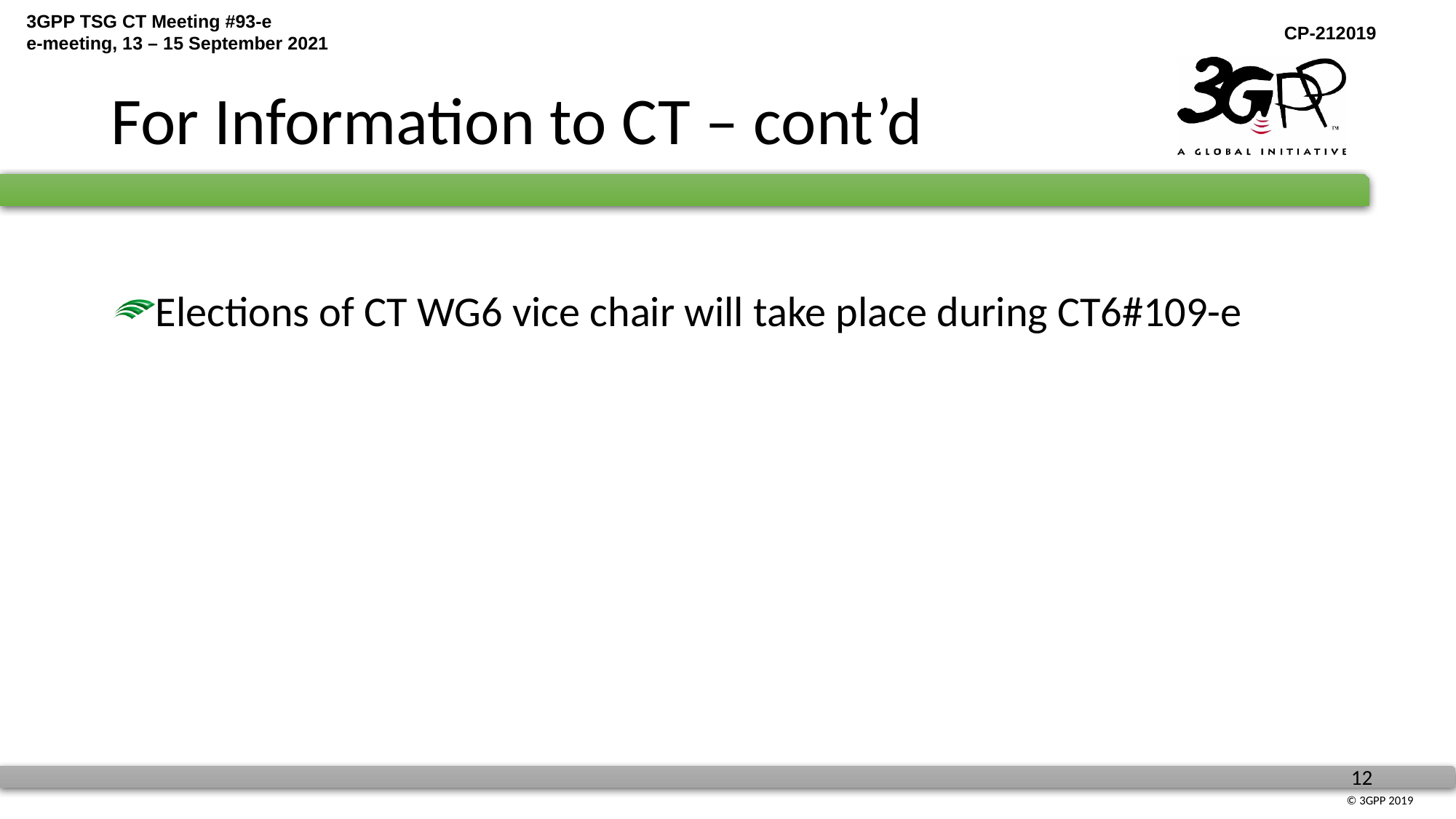

# For Information to CT – cont’d

Elections of CT WG6 vice chair will take place during CT6#109-e